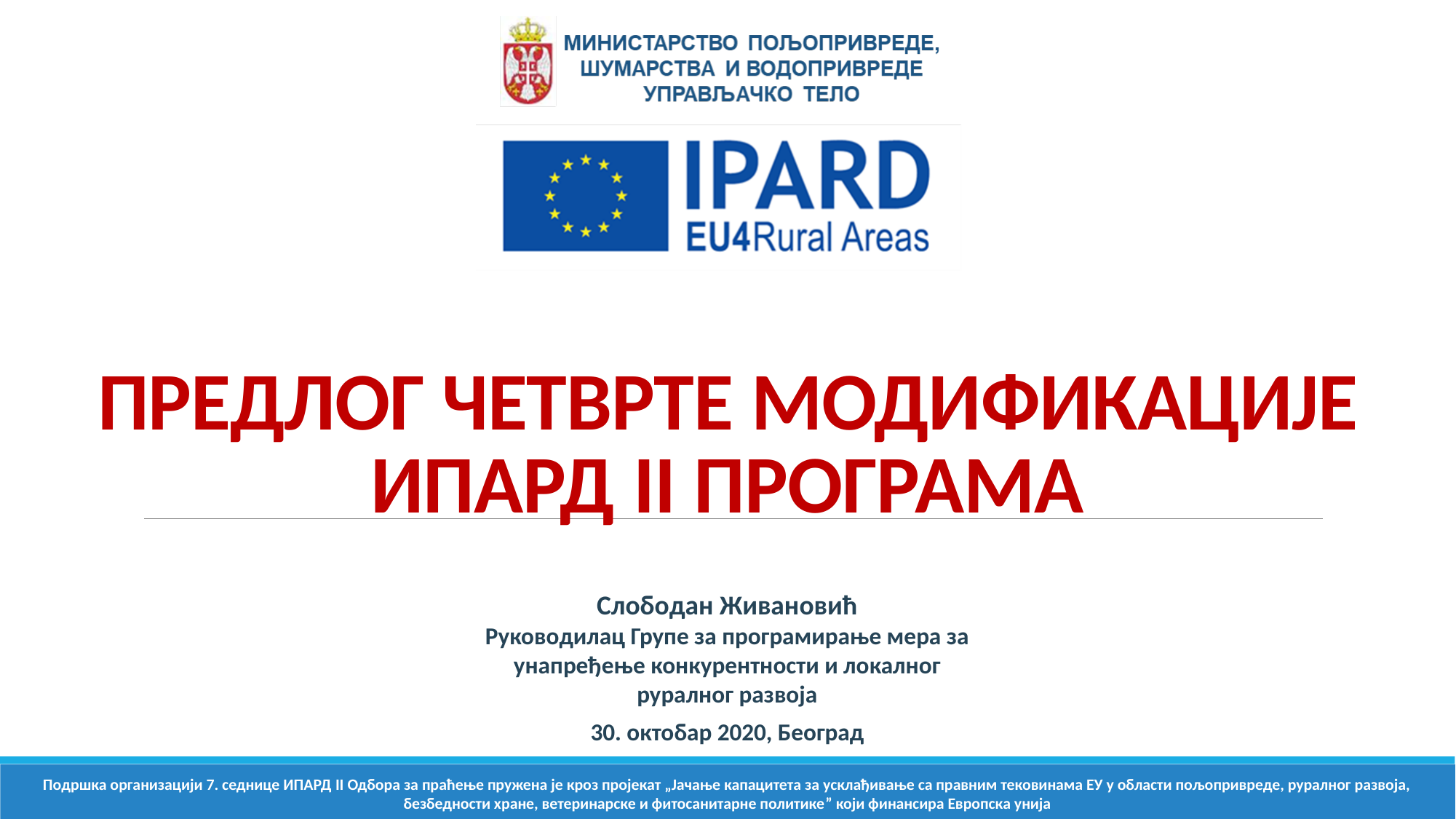

ПРЕДЛОГ ЧЕТВРТЕ МОДИФИКАЦИЈЕ ИПАРД II ПРОГРАМА

Слободан Живановић
Руководилац Групе за програмирање мера за унапређење конкурентности и локалног руралног развоја
30. октобар 2020, Београд